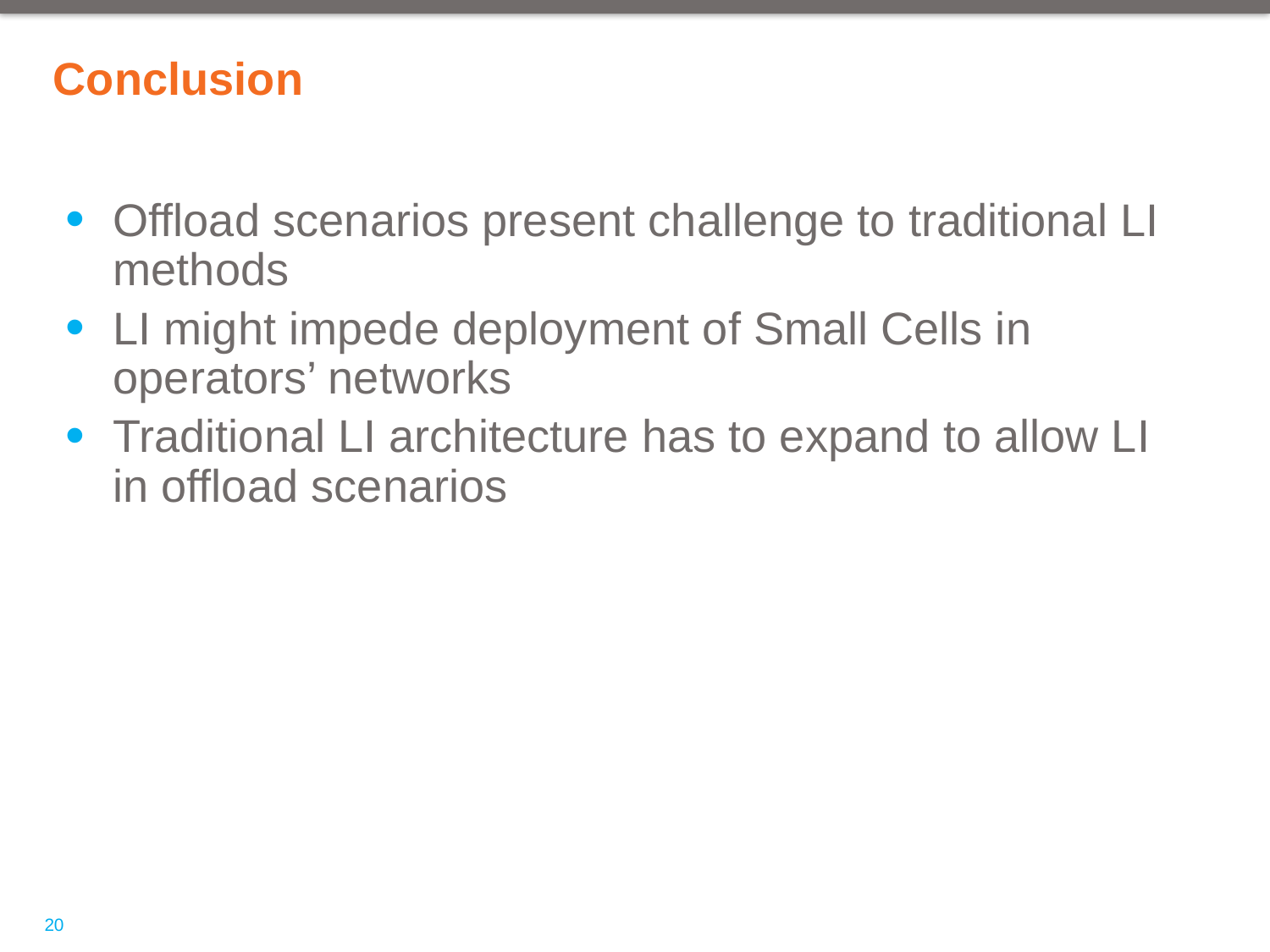

# Conclusion
Offload scenarios present challenge to traditional LI methods
LI might impede deployment of Small Cells in operators’ networks
Traditional LI architecture has to expand to allow LI in offload scenarios